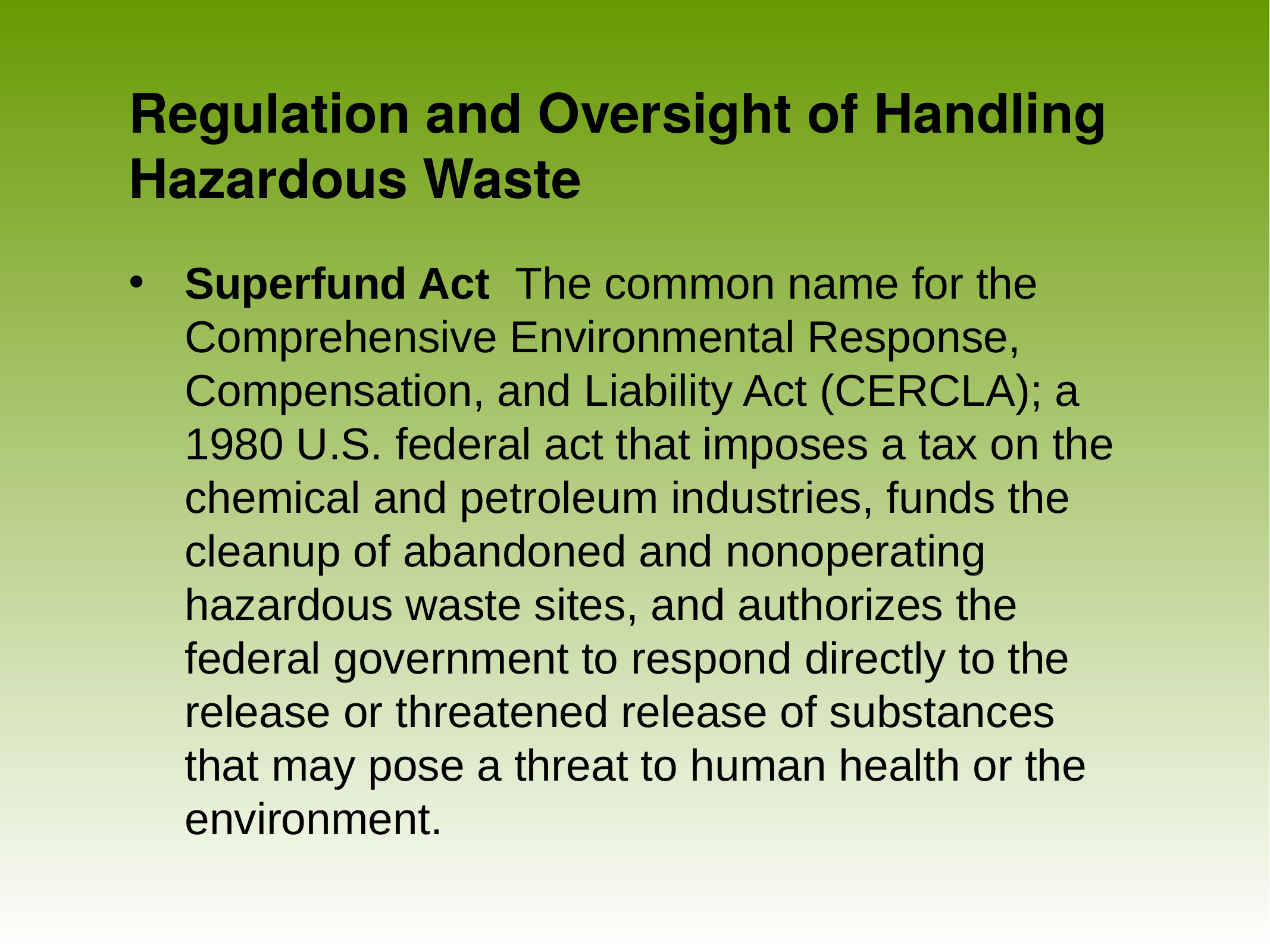

# Regulation and Oversight of Handling Hazardous Waste
Superfund Act  The common name for the Comprehensive Environmental Response, Compensation, and Liability Act (CERCLA); a 1980 U.S. federal act that imposes a tax on the chemical and petroleum industries, funds the cleanup of abandoned and nonoperating hazardous waste sites, and authorizes the federal government to respond directly to the release or threatened release of substances that may pose a threat to human health or the environment.